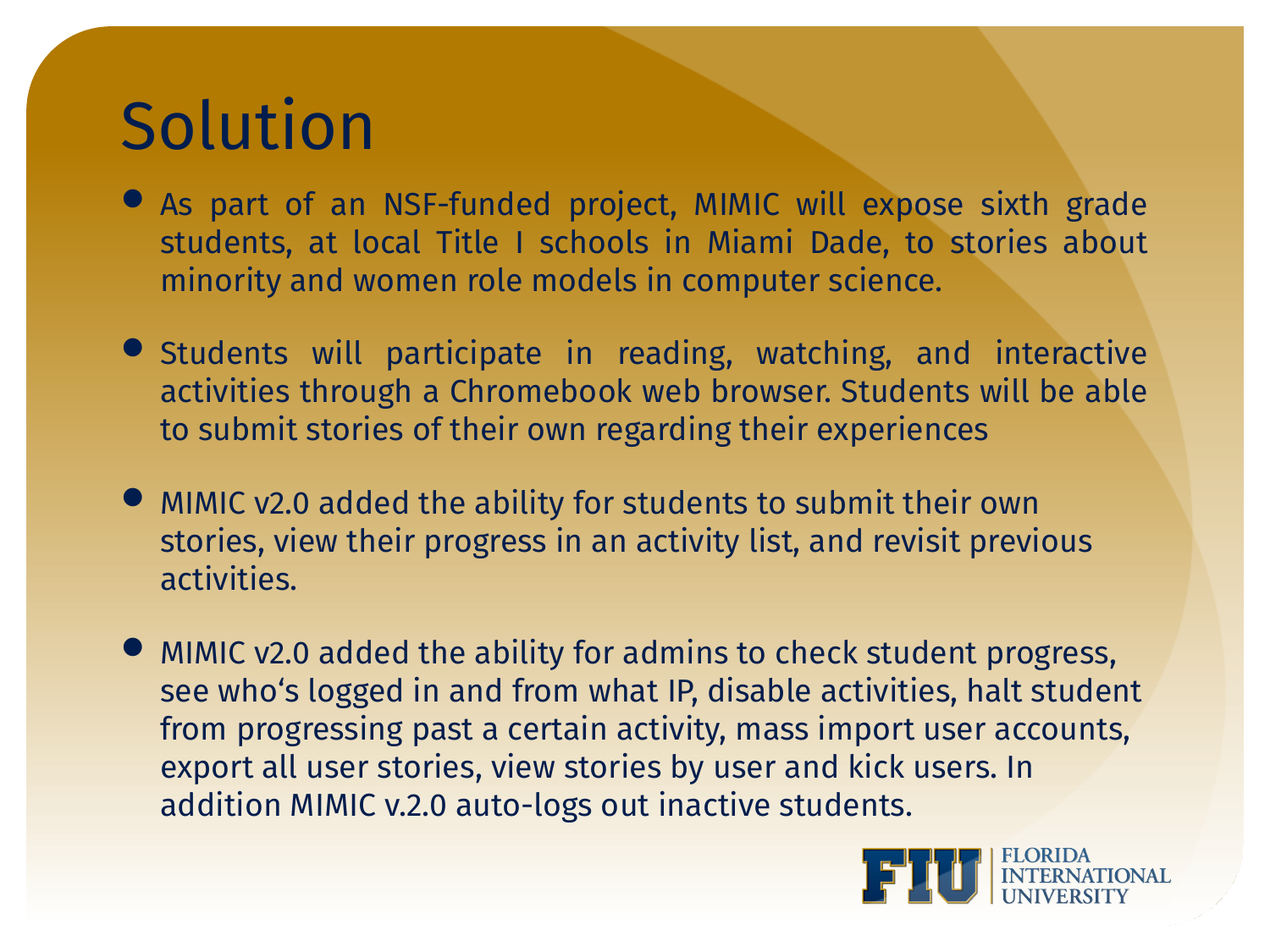

# Solution
As part of an NSF-funded project, MIMIC will expose sixth grade students, at local Title I schools in Miami Dade, to stories about minority and women role models in computer science.
Students will participate in reading, watching, and interactive activities through a Chromebook web browser. Students will be able to submit stories of their own regarding their experiences
MIMIC v2.0 added the ability for students to submit their own stories, view their progress in an activity list, and revisit previous activities.
MIMIC v2.0 added the ability for admins to check student progress, see who‘s logged in and from what IP, disable activities, halt student from progressing past a certain activity, mass import user accounts, export all user stories, view stories by user and kick users. In addition MIMIC v.2.0 auto-logs out inactive students.